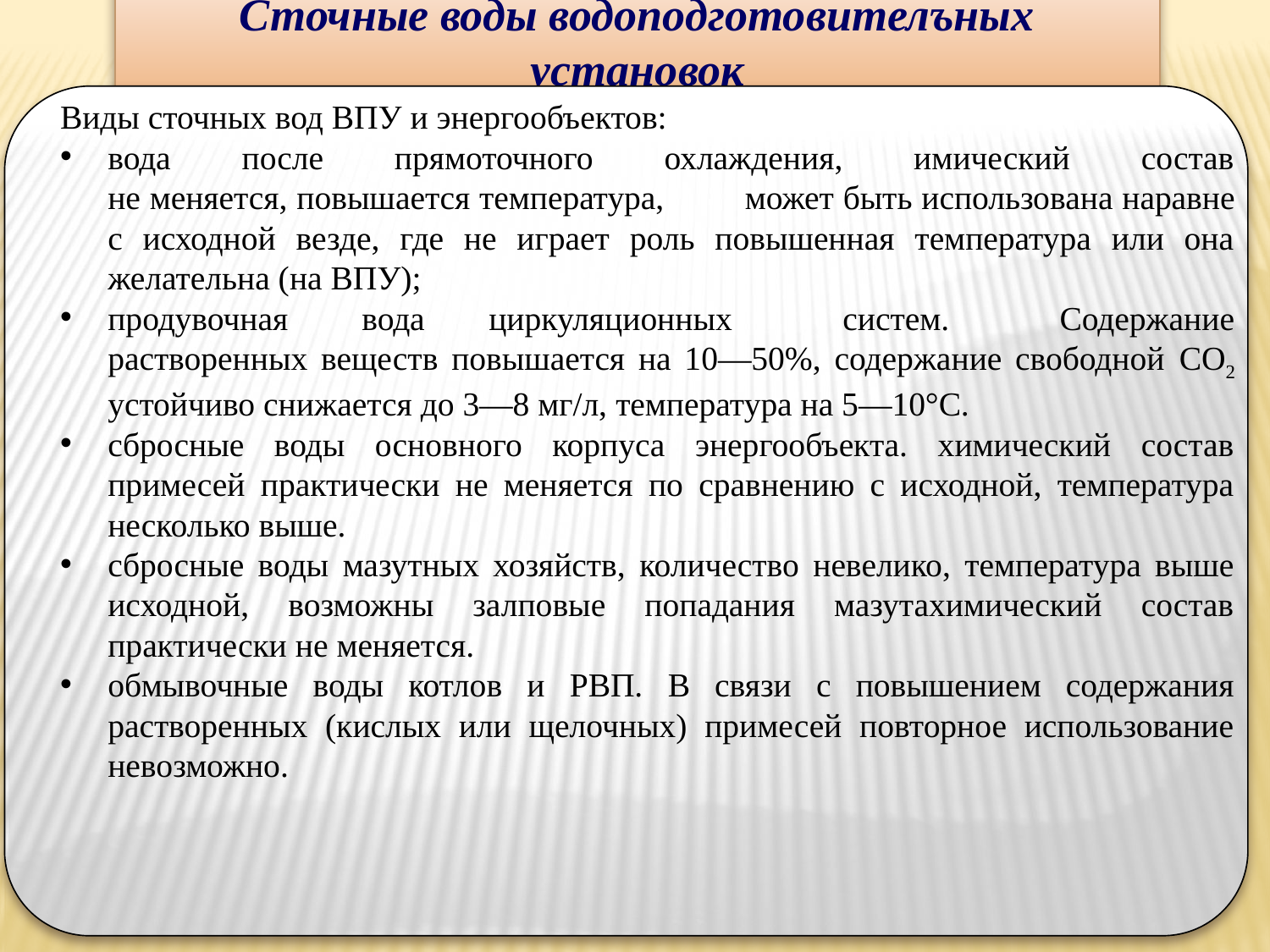

Сточные воды водоподготовителъных установок

Виды сточных вод ВПУ и энергообъектов:
вода после прямоточного охлаждения, имический состав
не меняется, повышается температура,	может быть использована наравне с исходной везде, где не играет роль повышенная температура или она желательна (на ВПУ);
продувочная	вода	циркуляционных систем. Содержание растворенных веществ повышается на 10—50%, содержание свободной СО2 устойчиво снижается до 3—8 мг/л, температура на 5—10°С.
сбросные воды основного корпуса энергообъекта. химический состав примесей практически не меняется по сравнению с исходной, температура несколько выше.
сбросные воды мазутных хозяйств, количество невелико, температура выше исходной, возможны залповые попадания мазутахимический состав практически не меняется.
обмывочные воды котлов и РВП. В связи с повышением содержания растворенных (кислых или щелочных) примесей повторное использование невозможно.